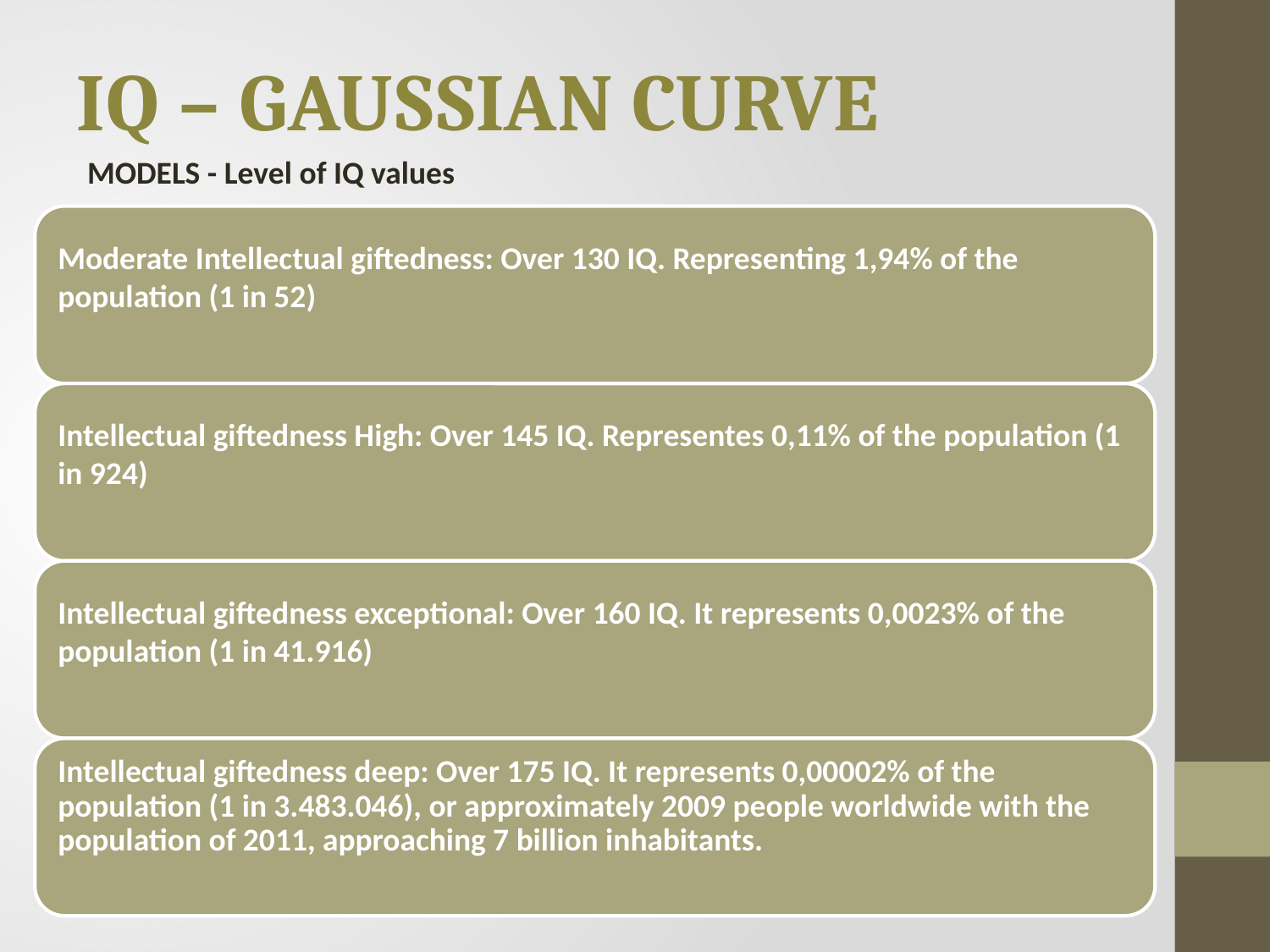

# IQ – GAUSSIAN CURVE
MODELS - Level of IQ values

Moderate Intellectual giftedness: Over 130 IQ. Representing 1,94% of the population (1 in 52)
Intellectual giftedness High: Over 145 IQ. Representes 0,11% of the population (1 in 924)
Intellectual giftedness exceptional: Over 160 IQ. It represents 0,0023% of the population (1 in 41.916)
Intellectual giftedness deep: Over 175 IQ. It represents 0,00002% of the population (1 in 3.483.046), or approximately 2009 people worldwide with the population of 2011, approaching 7 billion inhabitants.